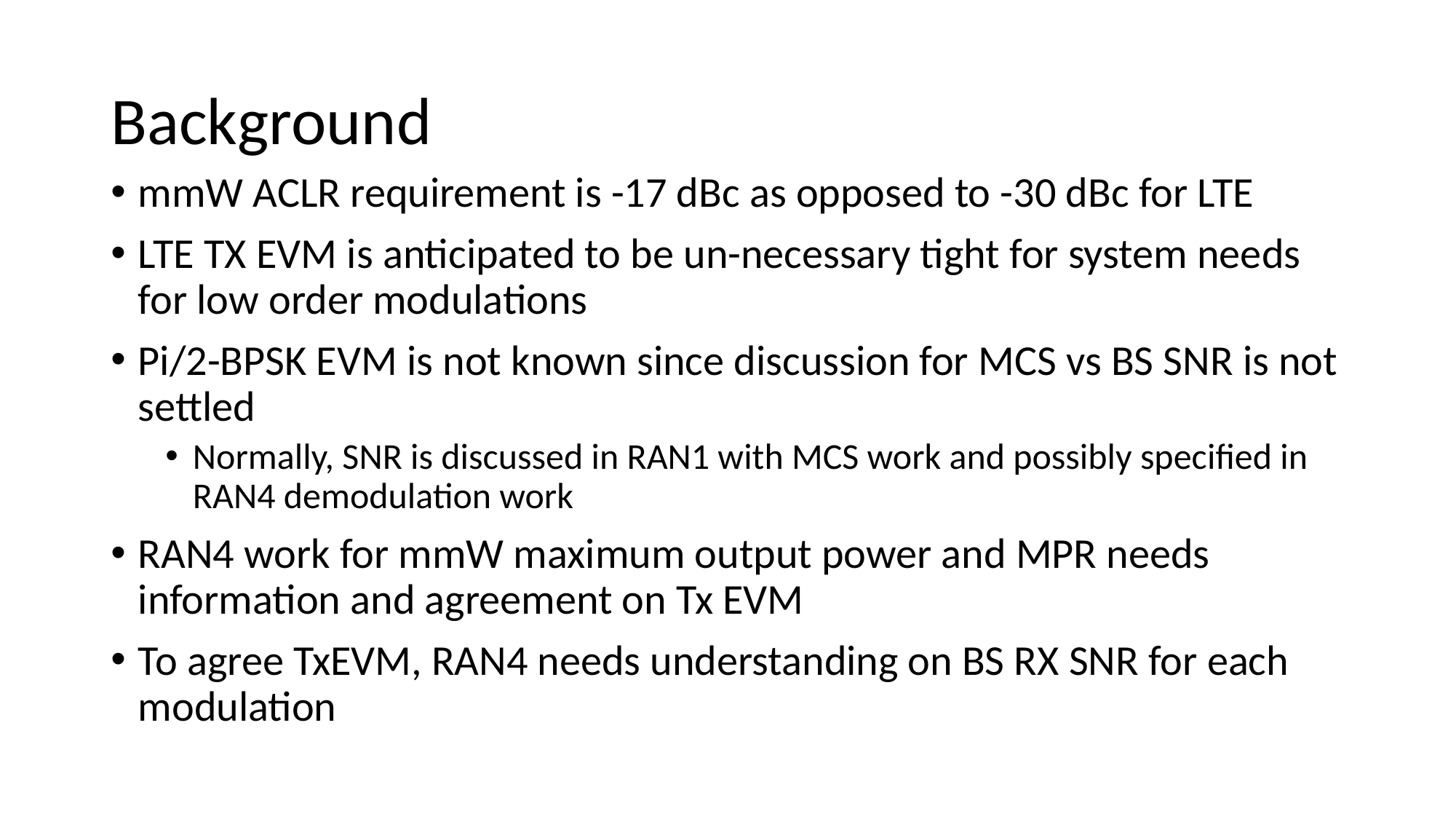

# Background
mmW ACLR requirement is -17 dBc as opposed to -30 dBc for LTE
LTE TX EVM is anticipated to be un-necessary tight for system needs for low order modulations
Pi/2-BPSK EVM is not known since discussion for MCS vs BS SNR is not settled
Normally, SNR is discussed in RAN1 with MCS work and possibly specified in RAN4 demodulation work
RAN4 work for mmW maximum output power and MPR needs information and agreement on Tx EVM
To agree TxEVM, RAN4 needs understanding on BS RX SNR for each modulation